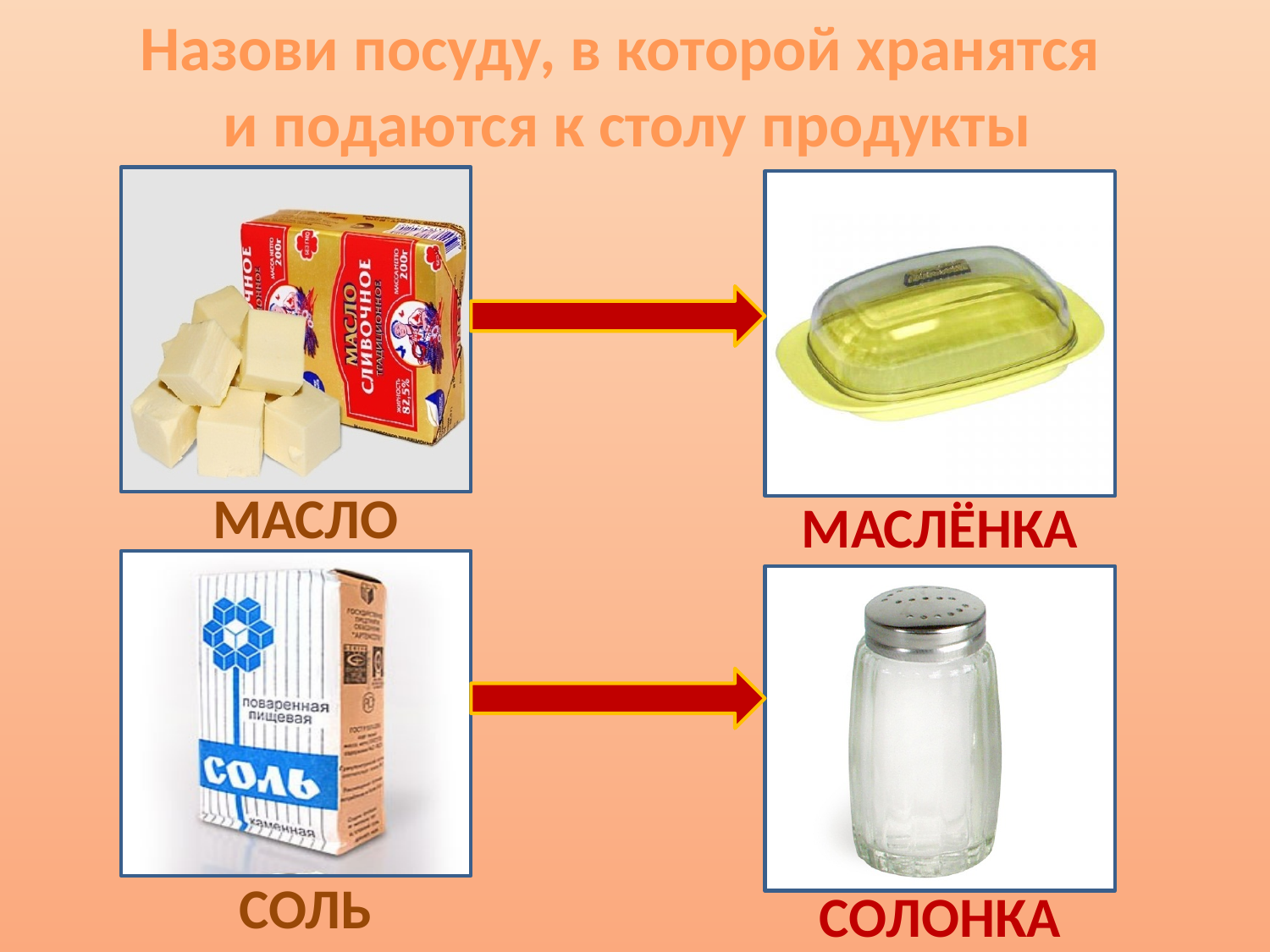

Назови посуду, в которой хранятся
и подаются к столу продукты

МАСЛО
МАСЛЁНКА

СОЛЬ
СОЛОНКА